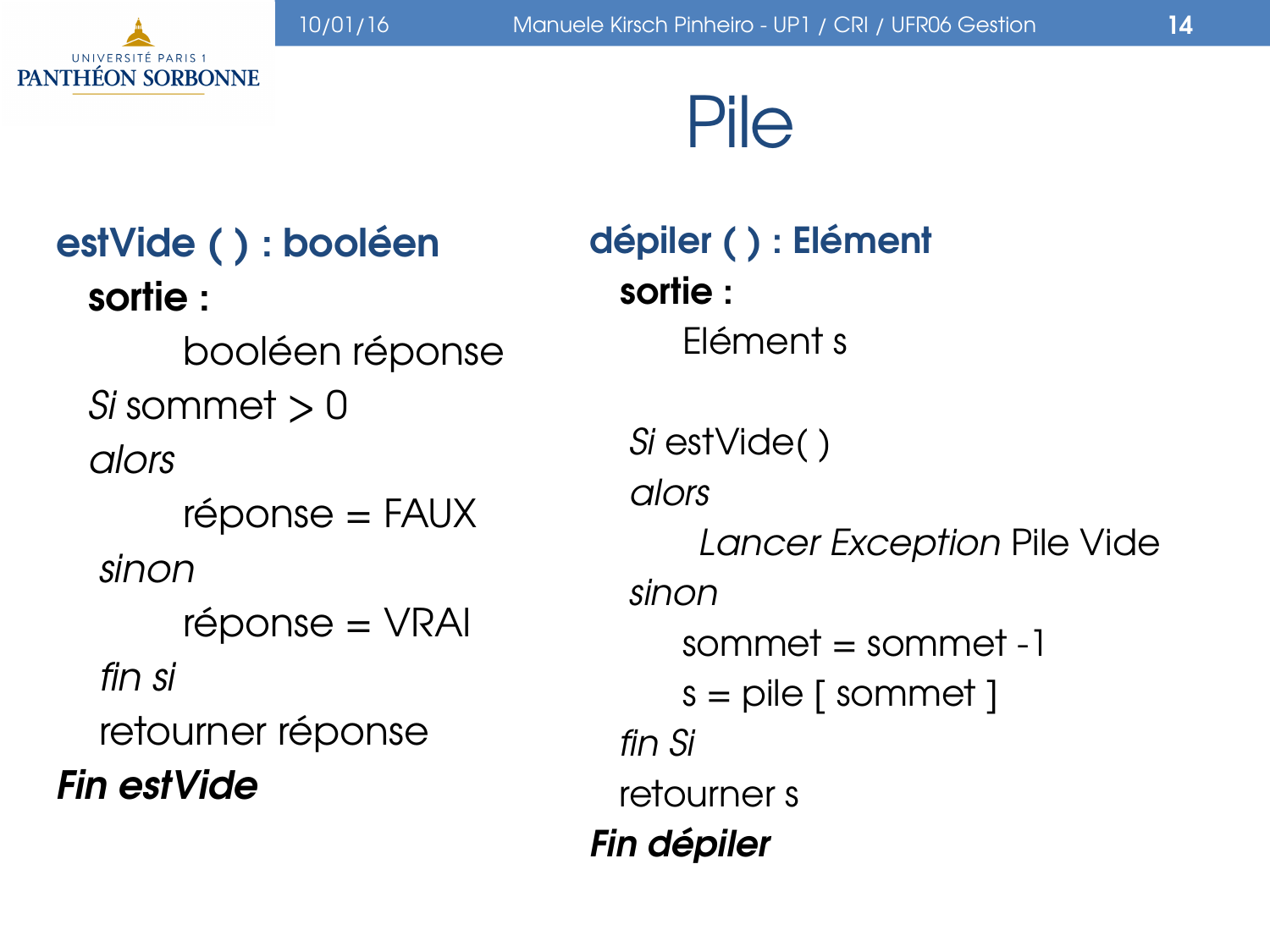

10/01/16
Manuele Kirsch Pinheiro - UP1 / CRI / UFR06 Gestion
14
# Pile
dépiler ( ) : Elément
   sortie :
	Elément s

    Si estVide( )
    alors
           Lancer Exception Pile Vide
    sinon
	sommet = sommet -1
	s = pile [ sommet ]
   fin Si
   retourner s
Fin dépiler
estVide ( ) : booléen
   sortie :
	booléen réponse
   Si sommet > 0
   alors
	réponse = FAUX
    sinon
	réponse = VRAI
    fin si
    retourner réponse
Fin estVide